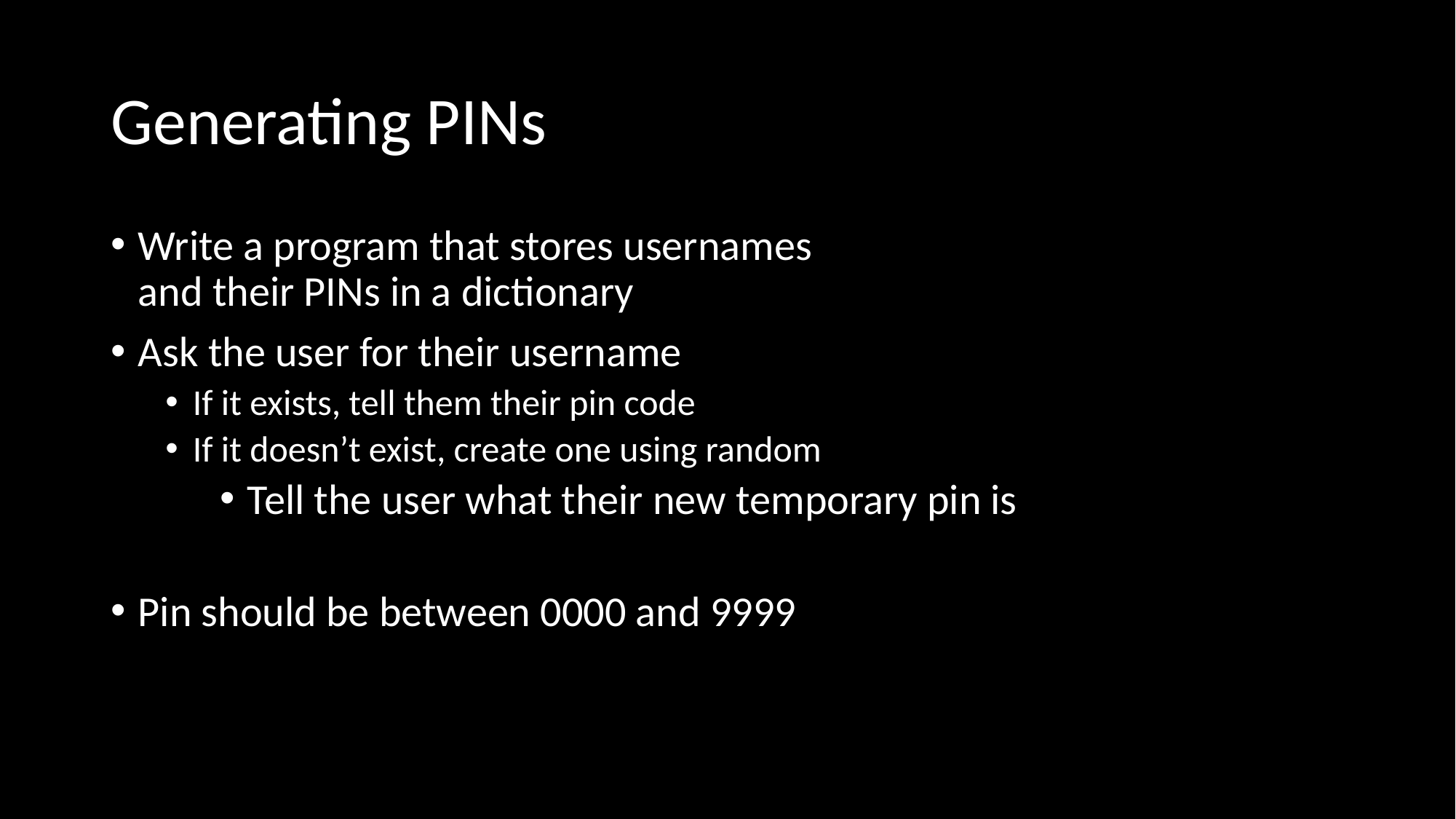

# Generating PINs
Write a program that stores usernames
and their PINs in a dictionary
Ask the user for their username
If it exists, tell them their pin code
If it doesn’t exist, create one using random
Tell the user what their new temporary pin is

Pin should be between 0000 and 9999